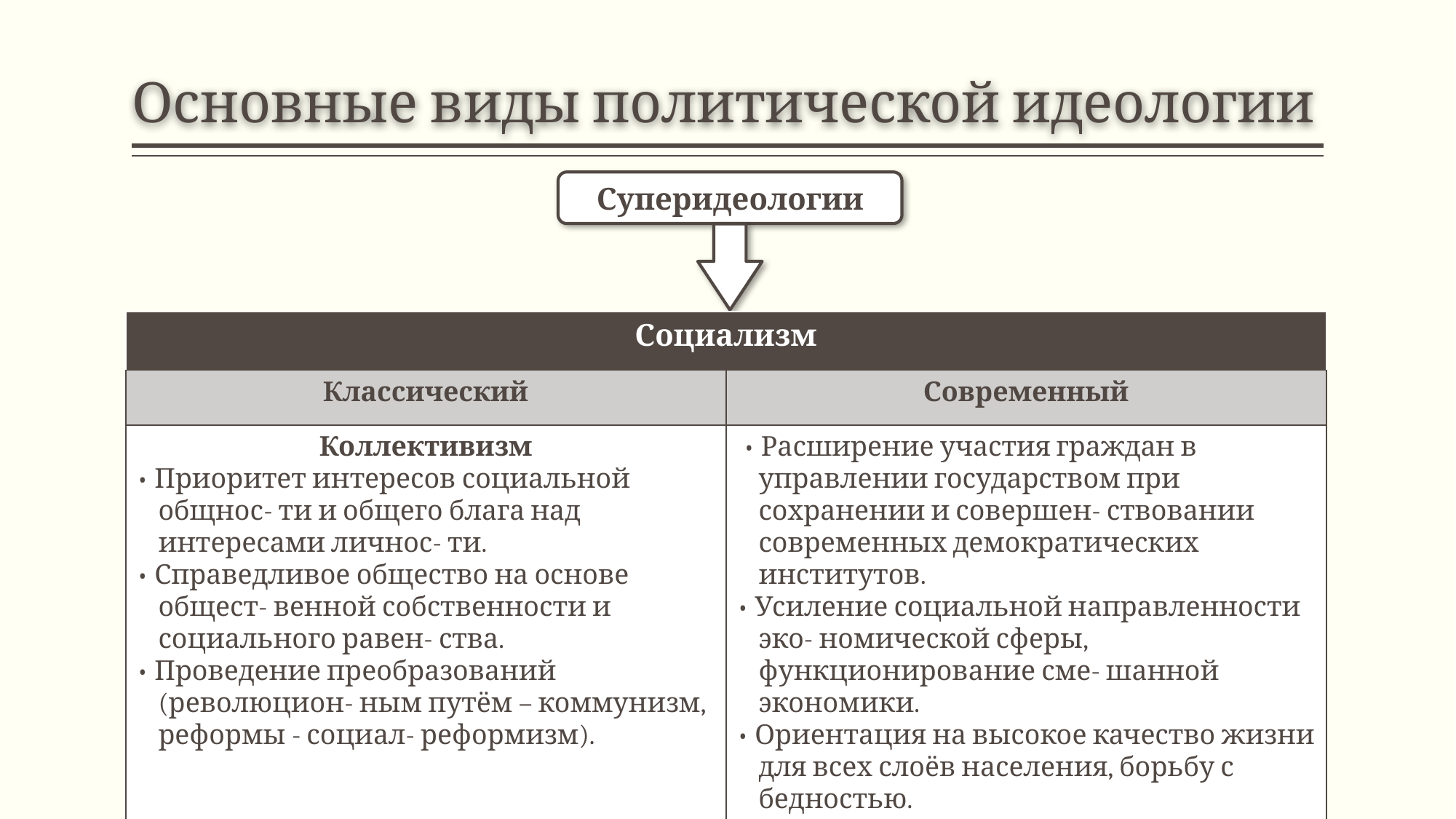

# Основные виды политической идеологии
Суперидеологии

| Социализм |  |
| --- | --- |
| Классический | Современный |
| Коллективизм • Приоритет интересов социальной общнос- ти и общего блага над интересами личнос- ти. • Справедливое общество на основе общест- венной собственности и социального равен- ства. • Проведение преобразований (революцион- ным путём – коммунизм, реформы - социал- реформизм). | • Расширение участия граждан в управлении государством при сохранении и совершен- ствовании современных демократических институтов. • Усиление социальной направленности эко- номической сферы, функционирование сме- шанной экономики. • Ориентация на высокое качество жизни для всех слоёв населения, борьбу с бедностью. |